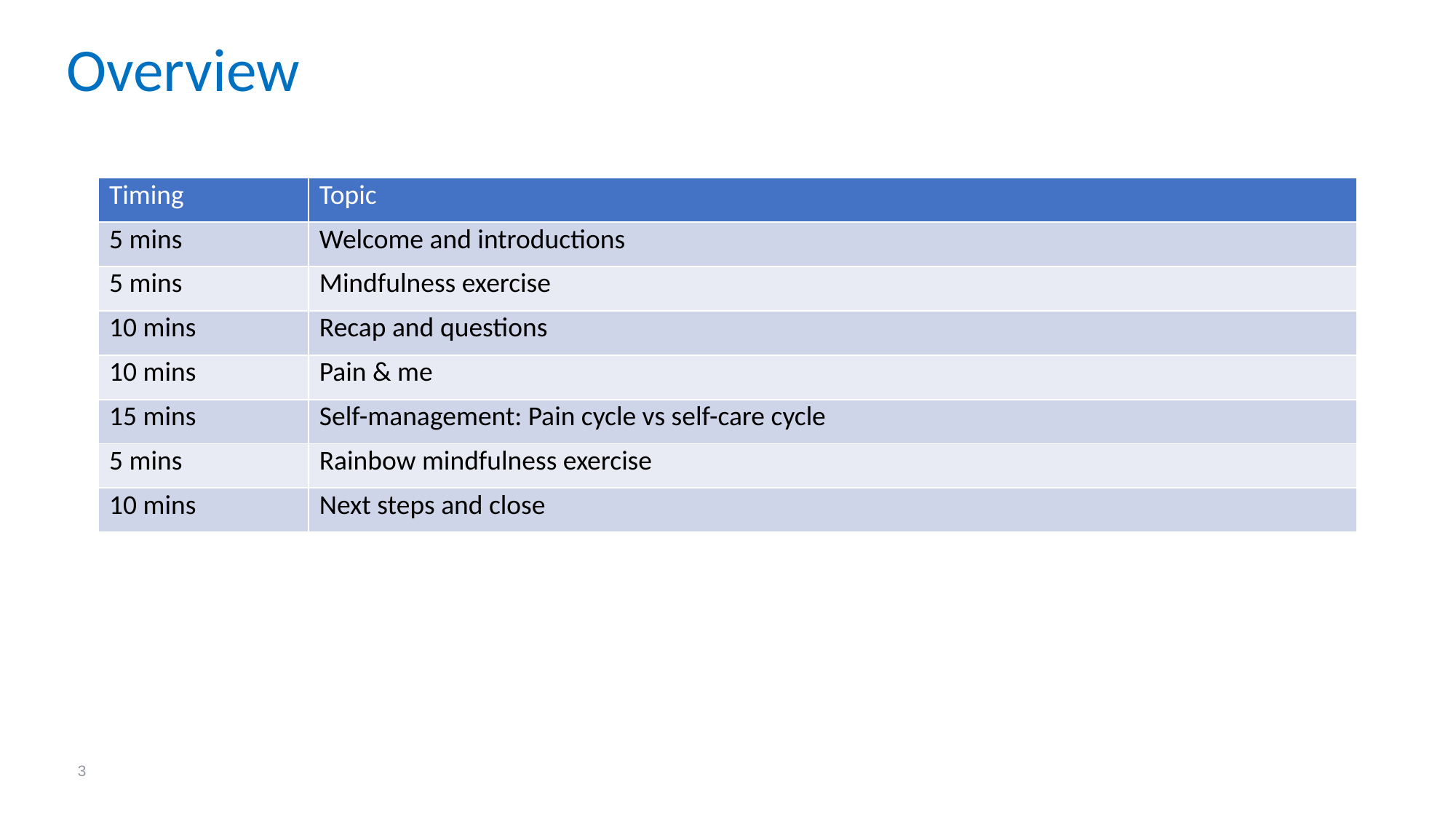

# Overview
| Timing | Topic |
| --- | --- |
| 5 mins | Welcome and introductions |
| 5 mins | Mindfulness exercise |
| 10 mins | Recap and questions |
| 10 mins | Pain & me |
| 15 mins | Self-management: Pain cycle vs self-care cycle |
| 5 mins | Rainbow mindfulness exercise |
| 10 mins | Next steps and close |
3